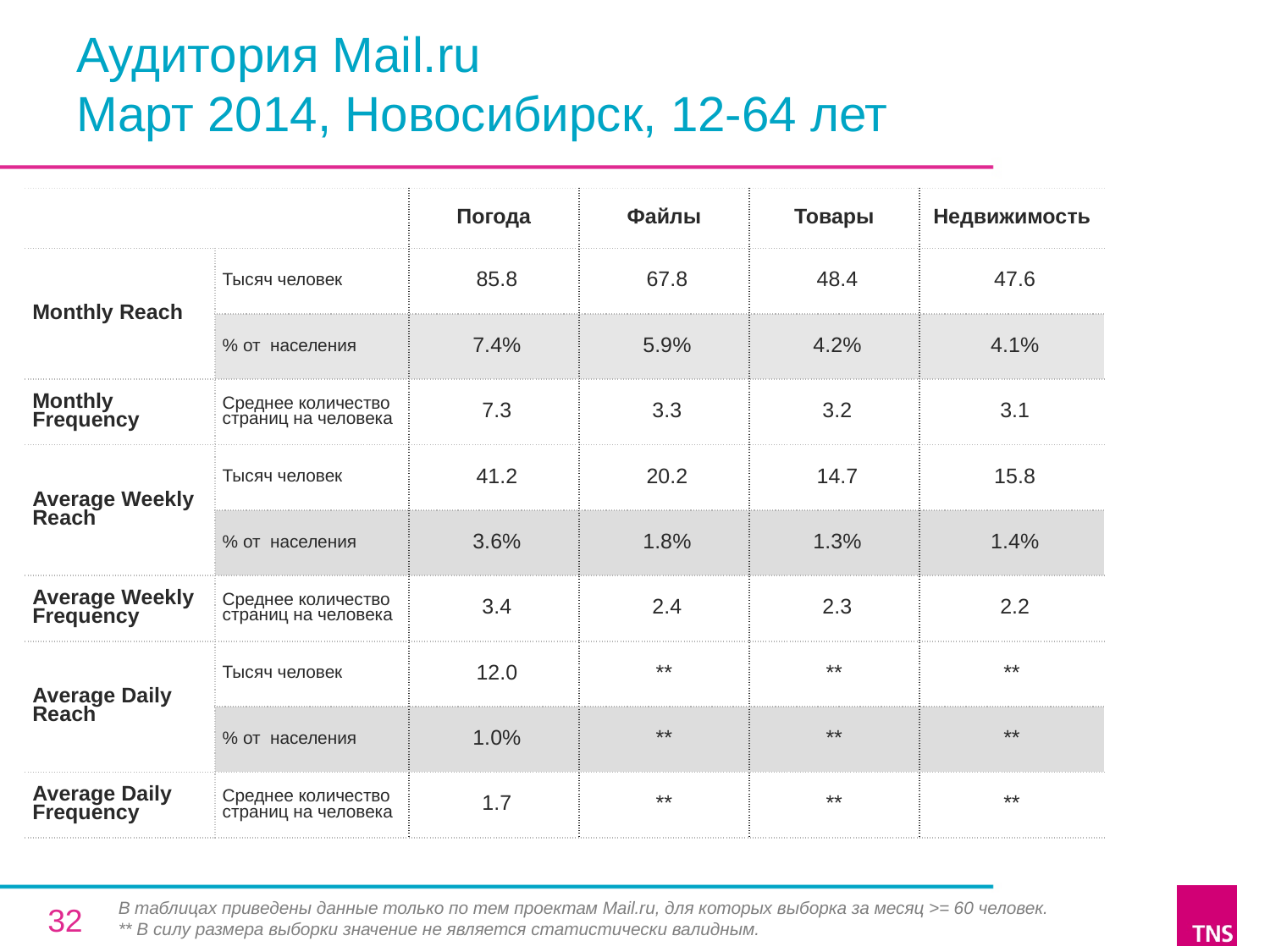

# Аудитория Mail.ru Март 2014, Новосибирск, 12-64 лет
|  |  | Погода | Файлы | Товары | Недвижимость |
| --- | --- | --- | --- | --- | --- |
| Monthly Reach | Тысяч человек | 85.8 | 67.8 | 48.4 | 47.6 |
|  | % от населения | 7.4% | 5.9% | 4.2% | 4.1% |
| Monthly Frequency | Среднее количество страниц на человека | 7.3 | 3.3 | 3.2 | 3.1 |
| Average Weekly Reach | Тысяч человек | 41.2 | 20.2 | 14.7 | 15.8 |
|  | % от населения | 3.6% | 1.8% | 1.3% | 1.4% |
| Average Weekly Frequency | Среднее количество страниц на человека | 3.4 | 2.4 | 2.3 | 2.2 |
| Average Daily Reach | Тысяч человек | 12.0 | \*\* | \*\* | \*\* |
|  | % от населения | 1.0% | \*\* | \*\* | \*\* |
| Average Daily Frequency | Среднее количество страниц на человека | 1.7 | \*\* | \*\* | \*\* |
В таблицах приведены данные только по тем проектам Mail.ru, для которых выборка за месяц >= 60 человек.
** В силу размера выборки значение не является статистически валидным.
32